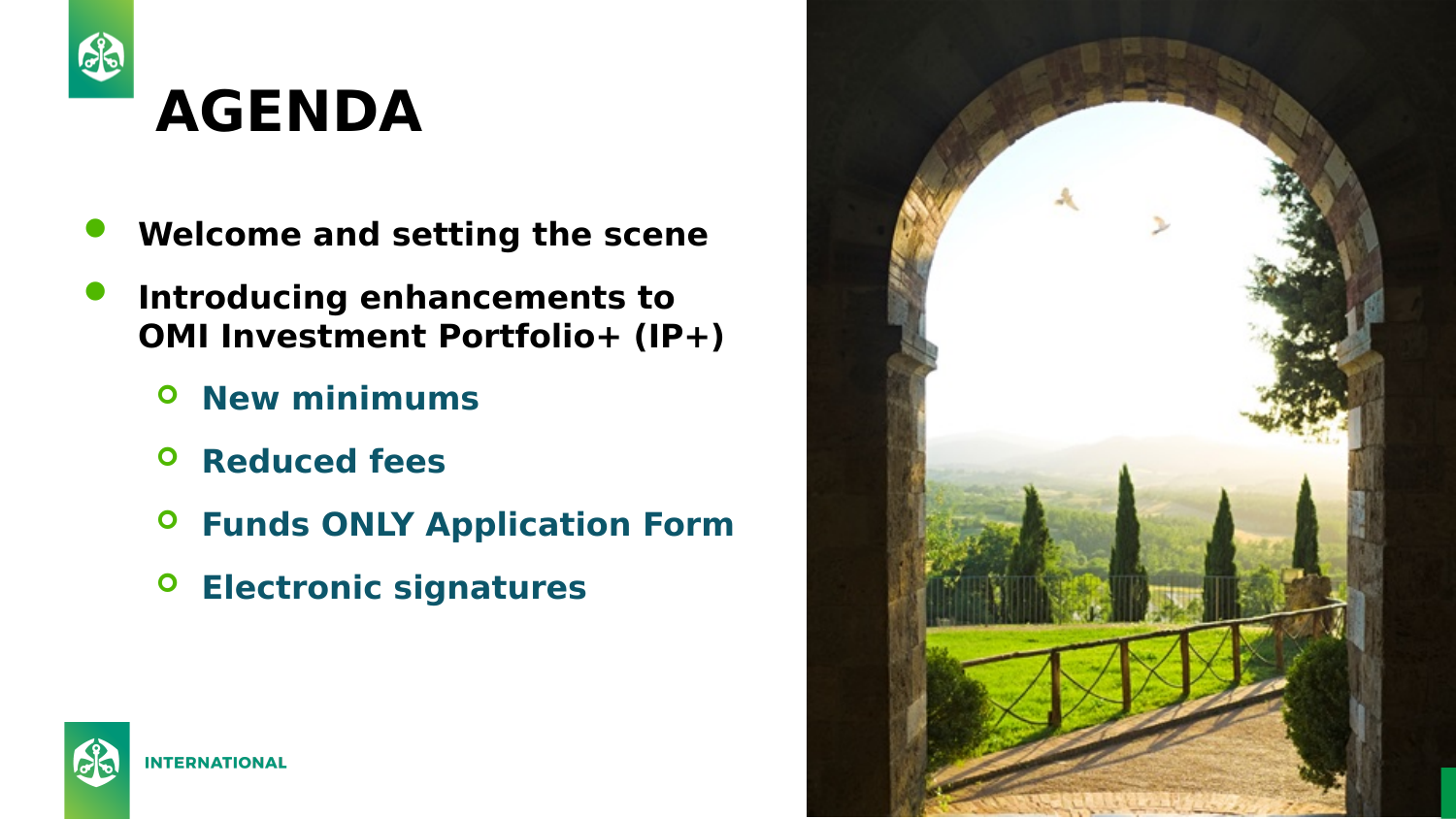

# AGENDA
Welcome and setting the scene
Introducing enhancements to  OMI Investment Portfolio+ (IP+)
New minimums
Reduced fees
Funds ONLY Application Form
Electronic signatures